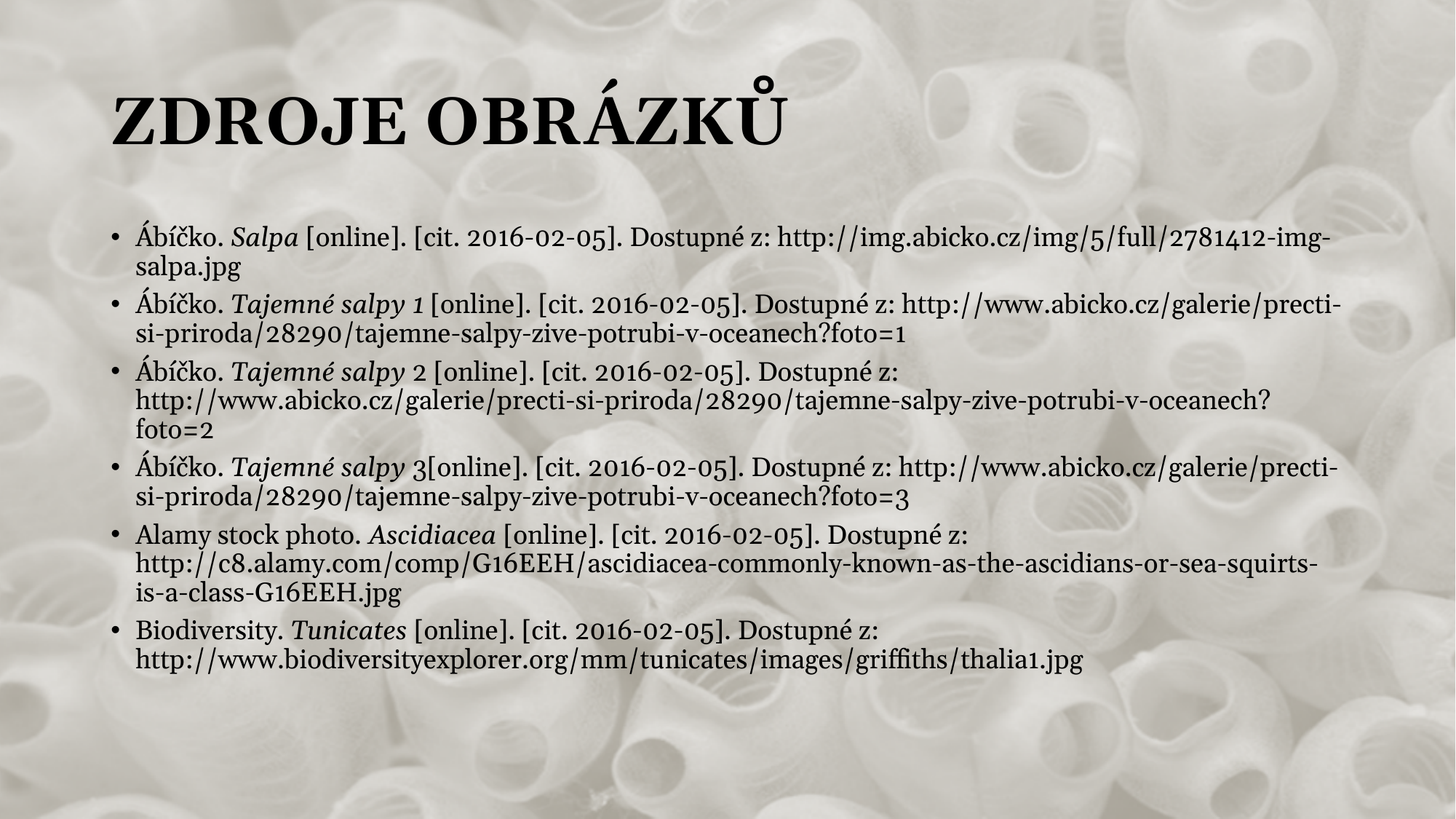

# ZDROJE OBRÁZKŮ
Ábíčko. Salpa [online]. [cit. 2016-02-05]. Dostupné z: http://img.abicko.cz/img/5/full/2781412-img-salpa.jpg
Ábíčko. Tajemné salpy 1 [online]. [cit. 2016-02-05]. Dostupné z: http://www.abicko.cz/galerie/precti-si-priroda/28290/tajemne-salpy-zive-potrubi-v-oceanech?foto=1
Ábíčko. Tajemné salpy 2 [online]. [cit. 2016-02-05]. Dostupné z: http://www.abicko.cz/galerie/precti-si-priroda/28290/tajemne-salpy-zive-potrubi-v-oceanech?foto=2
Ábíčko. Tajemné salpy 3[online]. [cit. 2016-02-05]. Dostupné z: http://www.abicko.cz/galerie/precti-si-priroda/28290/tajemne-salpy-zive-potrubi-v-oceanech?foto=3
Alamy stock photo. Ascidiacea [online]. [cit. 2016-02-05]. Dostupné z: http://c8.alamy.com/comp/G16EEH/ascidiacea-commonly-known-as-the-ascidians-or-sea-squirts-is-a-class-G16EEH.jpg
Biodiversity. Tunicates [online]. [cit. 2016-02-05]. Dostupné z: http://www.biodiversityexplorer.org/mm/tunicates/images/griffiths/thalia1.jpg